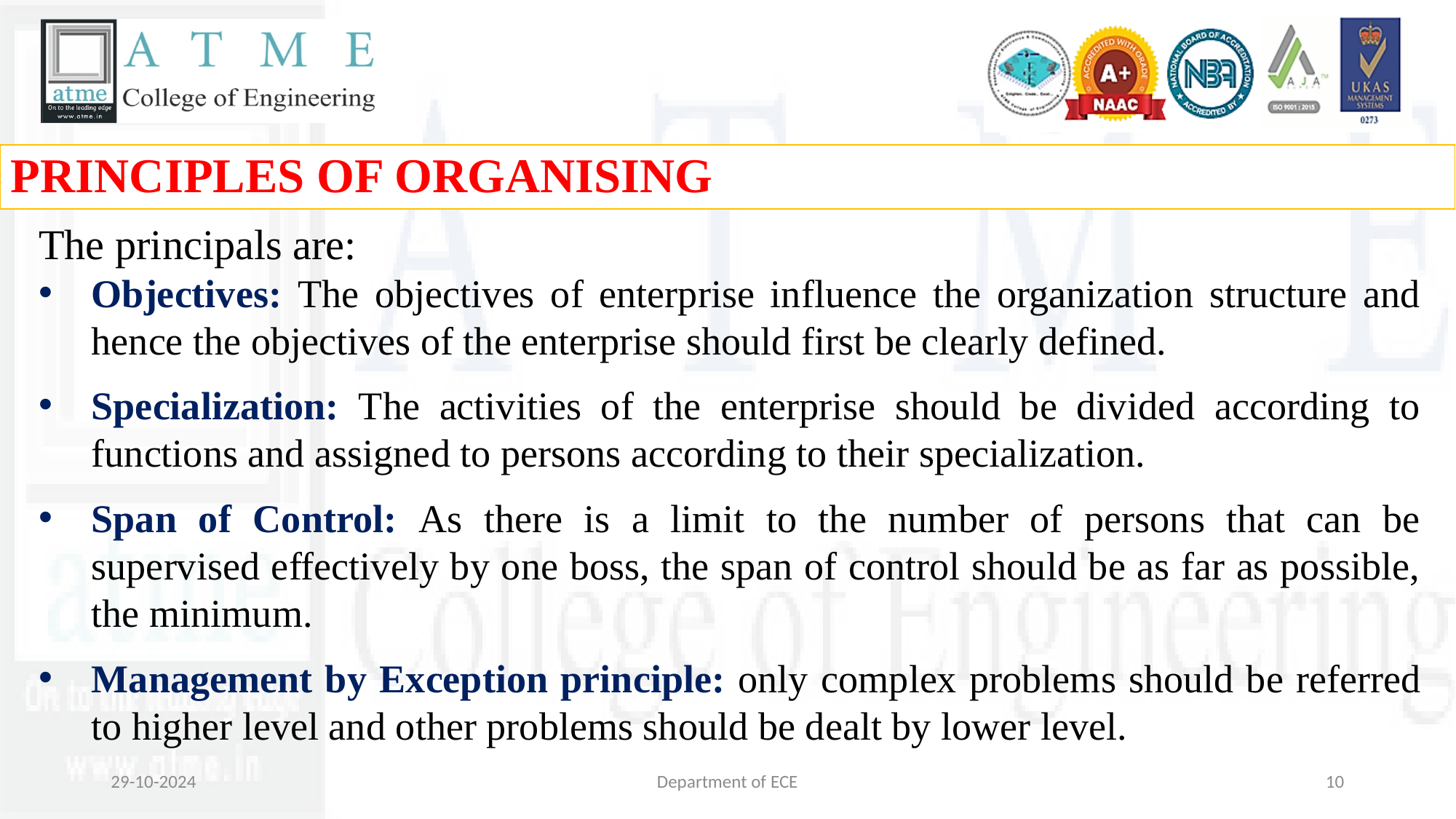

PRINCIPLES OF ORGANISING
The principals are:
Objectives: The objectives of enterprise influence the organization structure and hence the objectives of the enterprise should first be clearly defined.
Specialization: The activities of the enterprise should be divided according to functions and assigned to persons according to their specialization.
Span of Control: As there is a limit to the number of persons that can be supervised effectively by one boss, the span of control should be as far as possible, the minimum.
Management by Exception principle: only complex problems should be referred to higher level and other problems should be dealt by lower level.
29-10-2024
Department of ECE
10